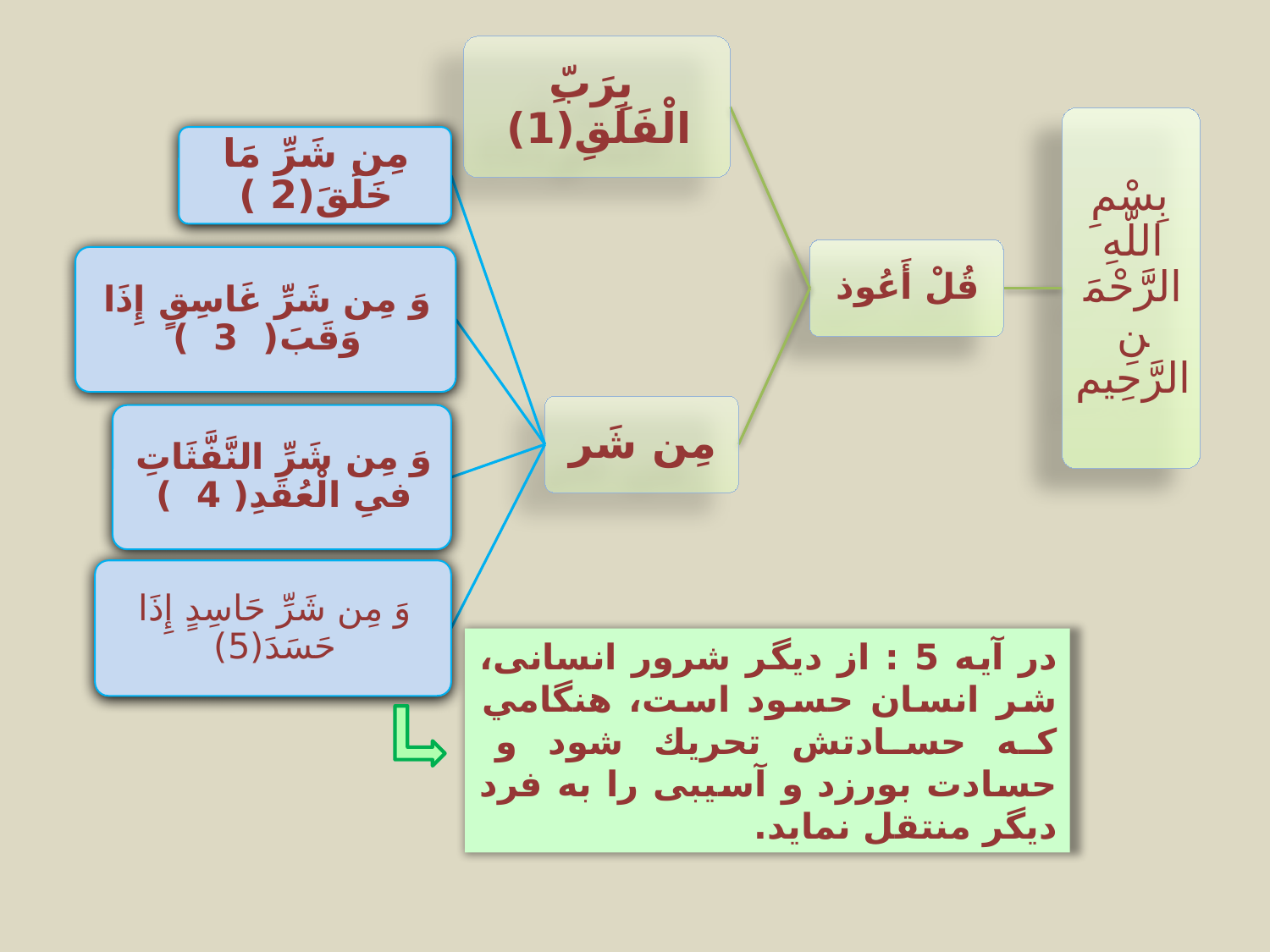

بِسْمِ اللّهِ الرَّحْمَنِ الرَّحِيم

قُلْ أَعُوذ

 بِرَبّ‏ِ الْفَلَقِ(1)

مِن شَر

مِن شَرِّ مَا خَلَقَ(2 )

وَ مِن شَرِّ غَاسِقٍ إِذَا وَقَبَ(  3  )

وَ مِن شَرِّ النَّفَّثَاتِ فىِ الْعُقَدِ( 4  )

وَ مِن شَرِّ حَاسِدٍ إِذَا حَسَدَ(5)
در آیه 5 : از دیگر شرور انسانی، شر انسان حسود است، هنگامي كه حسادتش تحريك شود و حسادت بورزد و آسیبی را به فرد دیگر منتقل نماید.